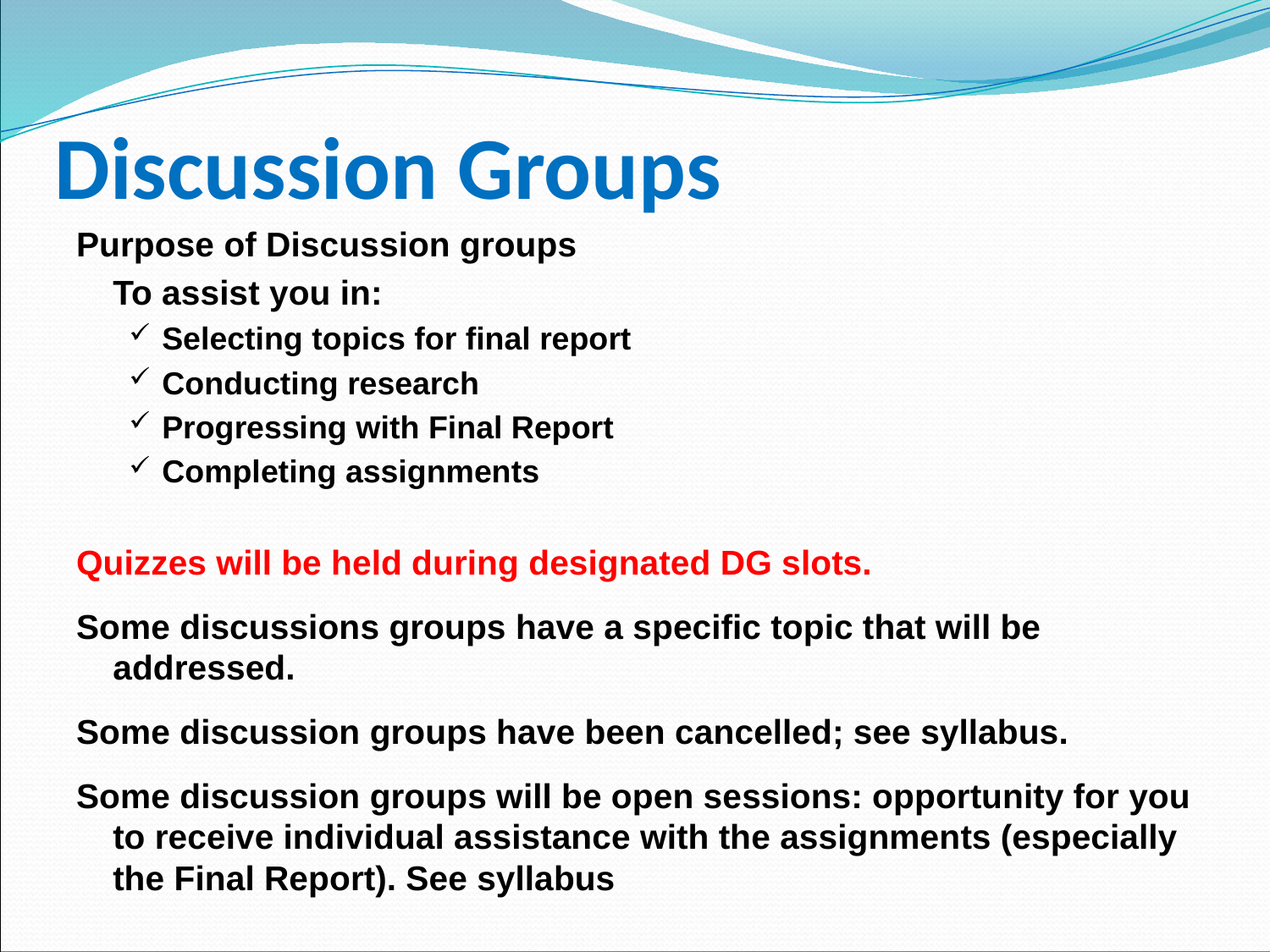

# Discussion Groups
Purpose of Discussion groups
	To assist you in:
Selecting topics for final report
Conducting research
Progressing with Final Report
Completing assignments

Quizzes will be held during designated DG slots.
Some discussions groups have a specific topic that will be addressed.
Some discussion groups have been cancelled; see syllabus.
Some discussion groups will be open sessions: opportunity for you to receive individual assistance with the assignments (especially the Final Report). See syllabus